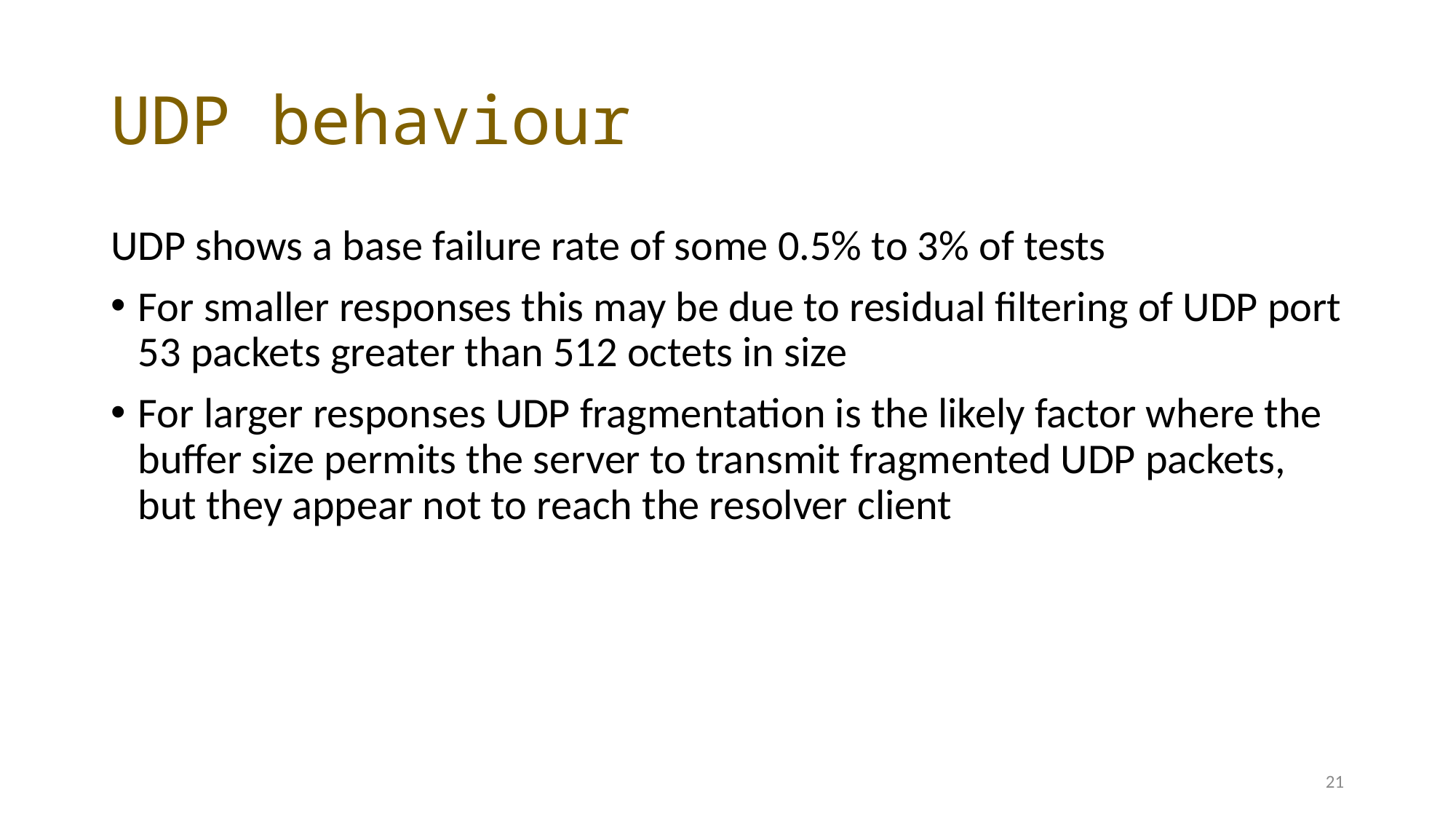

# UDP behaviour
UDP shows a base failure rate of some 0.5% to 3% of tests
For smaller responses this may be due to residual filtering of UDP port 53 packets greater than 512 octets in size
For larger responses UDP fragmentation is the likely factor where the buffer size permits the server to transmit fragmented UDP packets, but they appear not to reach the resolver client

21